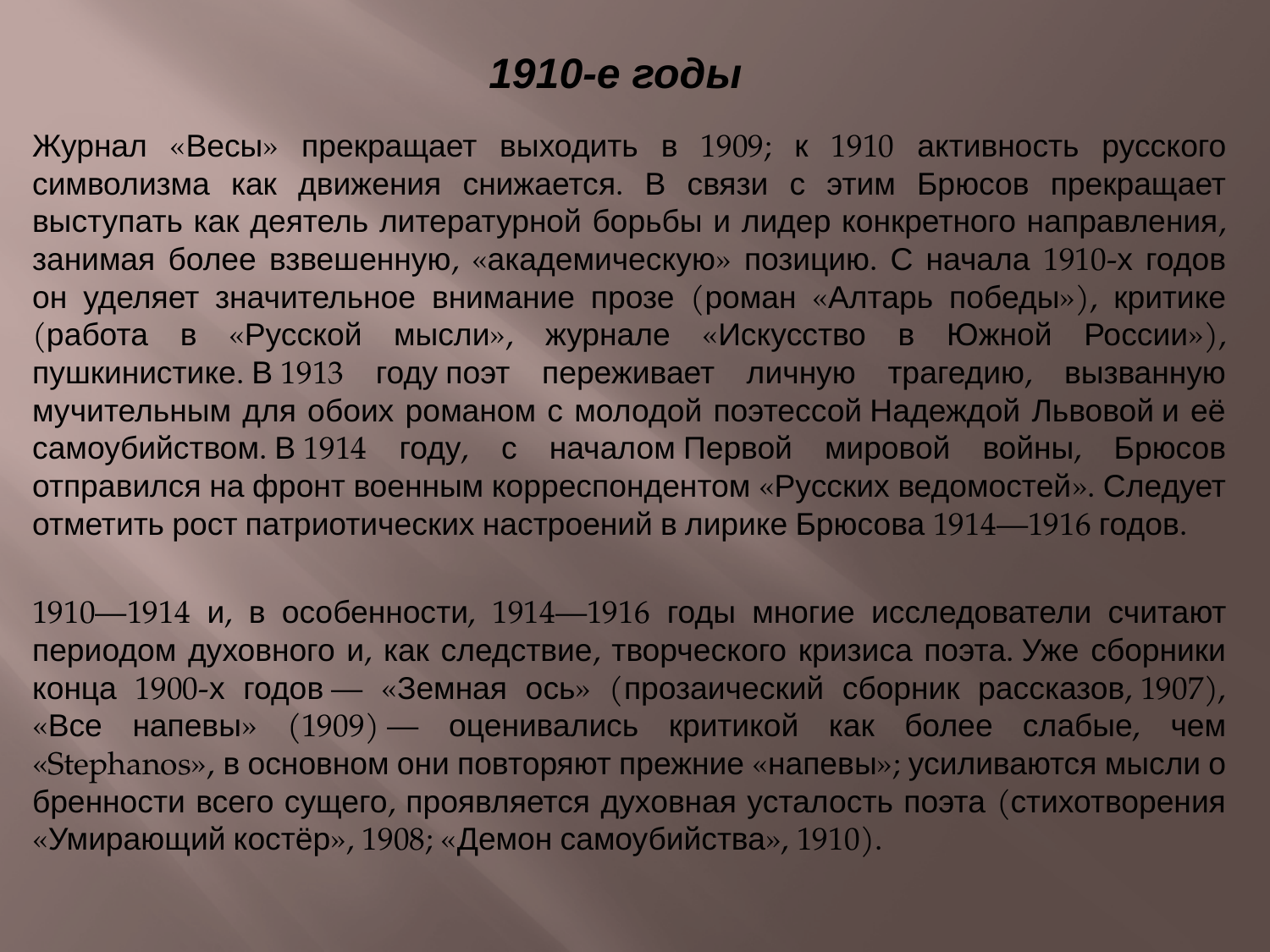

1910-е годы
Журнал «Весы» прекращает выходить в 1909; к 1910 активность русского символизма как движения снижается. В связи с этим Брюсов прекращает выступать как деятель литературной борьбы и лидер конкретного направления, занимая более взвешенную, «академическую» позицию. С начала 1910-х годов он уделяет значительное внимание прозе (роман «Алтарь победы»), критике (работа в «Русской мысли», журнале «Искусство в Южной России»), пушкинистике. В 1913 году поэт переживает личную трагедию, вызванную мучительным для обоих романом с молодой поэтессой Надеждой Львовой и её самоубийством. В 1914 году, с началом Первой мировой войны, Брюсов отправился на фронт военным корреспондентом «Русских ведомостей». Следует отметить рост патриотических настроений в лирике Брюсова 1914—1916 годов.

1910—1914 и, в особенности, 1914—1916 годы многие исследователи считают периодом духовного и, как следствие, творческого кризиса поэта. Уже сборники конца 1900-х годов — «Земная ось» (прозаический сборник рассказов, 1907), «Все напевы» (1909) — оценивались критикой как более слабые, чем «Stephanos», в основном они повторяют прежние «напевы»; усиливаются мысли о бренности всего сущего, проявляется духовная усталость поэта (стихотворения «Умирающий костёр», 1908; «Демон самоубийства», 1910).